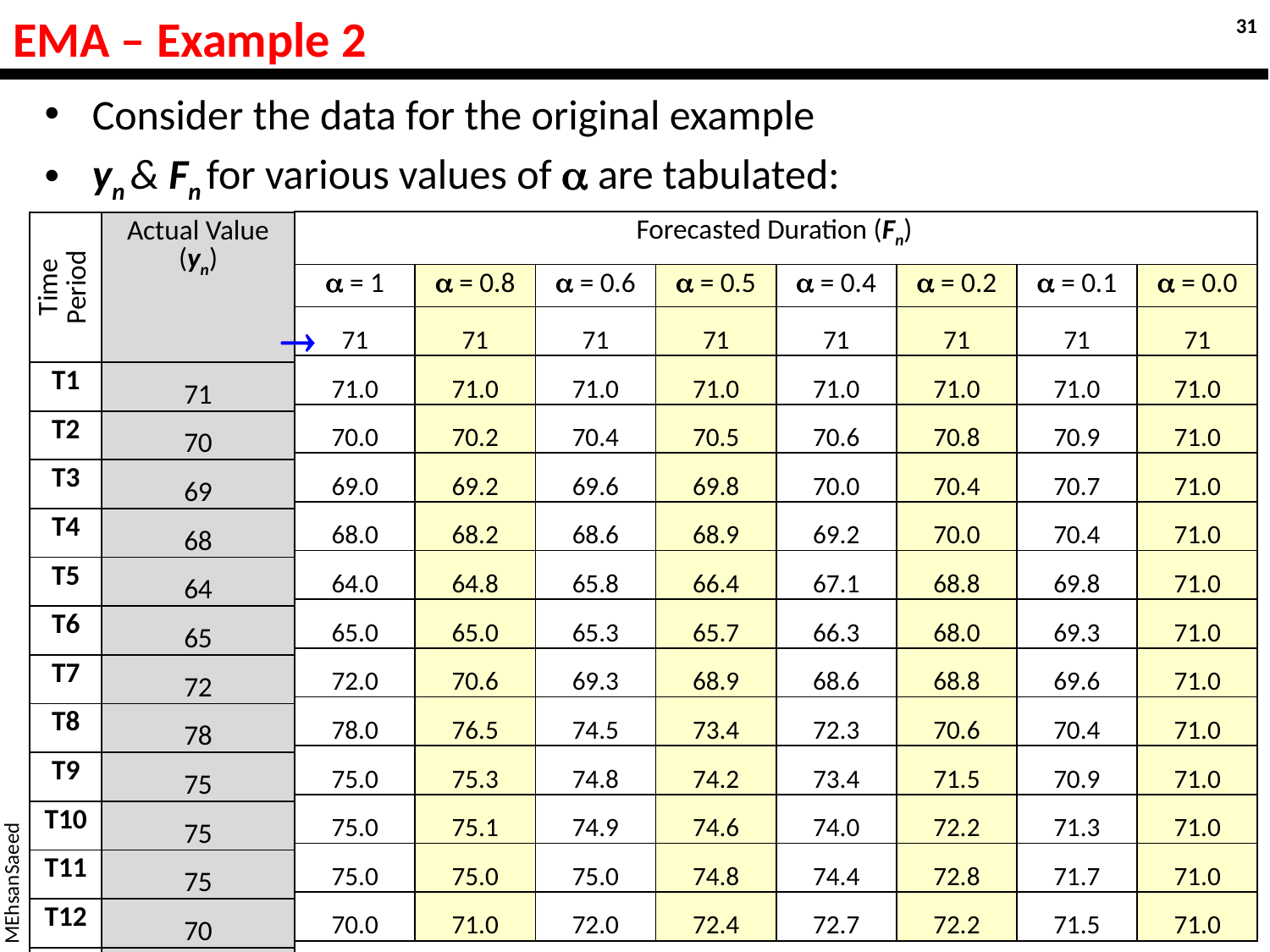

# EMA – Example 2
31
Consider the data for the original example
yn & Fn for various values of α are tabulated:

| Forecasted Duration (Fn) |  |  |  |  |  |  |  |
| --- | --- | --- | --- | --- | --- | --- | --- |
| α = 1 | α = 0.8 | α = 0.6 | α = 0.5 | α = 0.4 | α = 0.2 | α = 0.1 | α = 0.0 |
| 71 | 71 | 71 | 71 | 71 | 71 | 71 | 71 |
| 71.0 | 71.0 | 71.0 | 71.0 | 71.0 | 71.0 | 71.0 | 71.0 |
| 70.0 | 70.2 | 70.4 | 70.5 | 70.6 | 70.8 | 70.9 | 71.0 |
| 69.0 | 69.2 | 69.6 | 69.8 | 70.0 | 70.4 | 70.7 | 71.0 |
| 68.0 | 68.2 | 68.6 | 68.9 | 69.2 | 70.0 | 70.4 | 71.0 |
| 64.0 | 64.8 | 65.8 | 66.4 | 67.1 | 68.8 | 69.8 | 71.0 |
| 65.0 | 65.0 | 65.3 | 65.7 | 66.3 | 68.0 | 69.3 | 71.0 |
| 72.0 | 70.6 | 69.3 | 68.9 | 68.6 | 68.8 | 69.6 | 71.0 |
| 78.0 | 76.5 | 74.5 | 73.4 | 72.3 | 70.6 | 70.4 | 71.0 |
| 75.0 | 75.3 | 74.8 | 74.2 | 73.4 | 71.5 | 70.9 | 71.0 |
| 75.0 | 75.1 | 74.9 | 74.6 | 74.0 | 72.2 | 71.3 | 71.0 |
| 75.0 | 75.0 | 75.0 | 74.8 | 74.4 | 72.8 | 71.7 | 71.0 |
| 70.0 | 71.0 | 72.0 | 72.4 | 72.7 | 72.2 | 71.5 | 71.0 |
| Time Period | Actual Value (yn) |
| --- | --- |
| T1 | 71 |
| T2 | 70 |
| T3 | 69 |
| T4 | 68 |
| T5 | 64 |
| T6 | 65 |
| T7 | 72 |
| T8 | 78 |
| T9 | 75 |
| T10 | 75 |
| T11 | 75 |
| T12 | 70 |
| T13 |  |
→
MEhsanSaeed